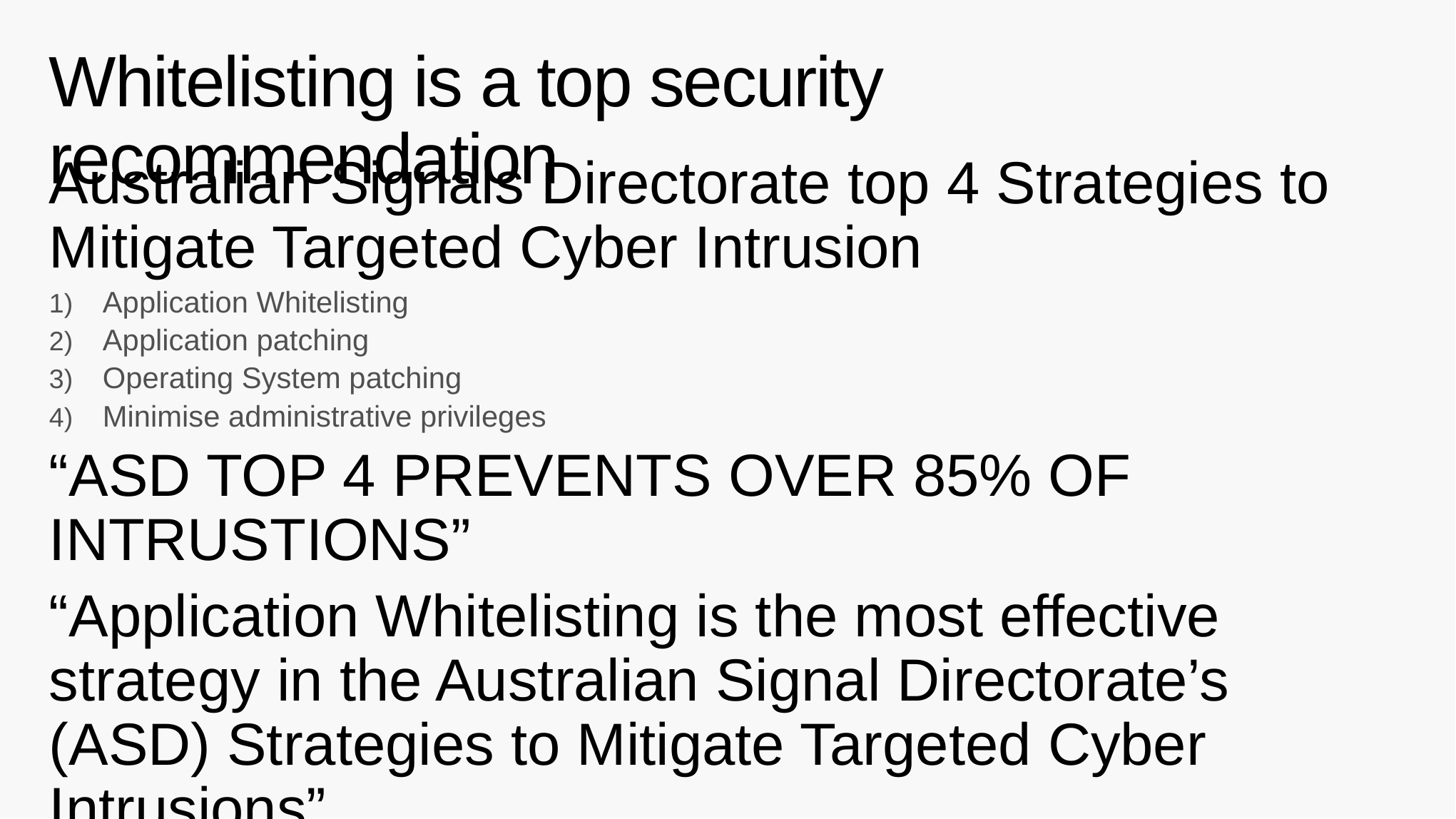

# Whitelisting is a top security recommendation
Australian Signals Directorate top 4 Strategies to Mitigate Targeted Cyber Intrusion
Application Whitelisting
Application patching
Operating System patching
Minimise administrative privileges
“ASD TOP 4 PREVENTS OVER 85% OF INTRUSTIONS”
“Application Whitelisting is the most effective strategy in the Australian Signal Directorate’s (ASD) Strategies to Mitigate Targeted Cyber Intrusions”